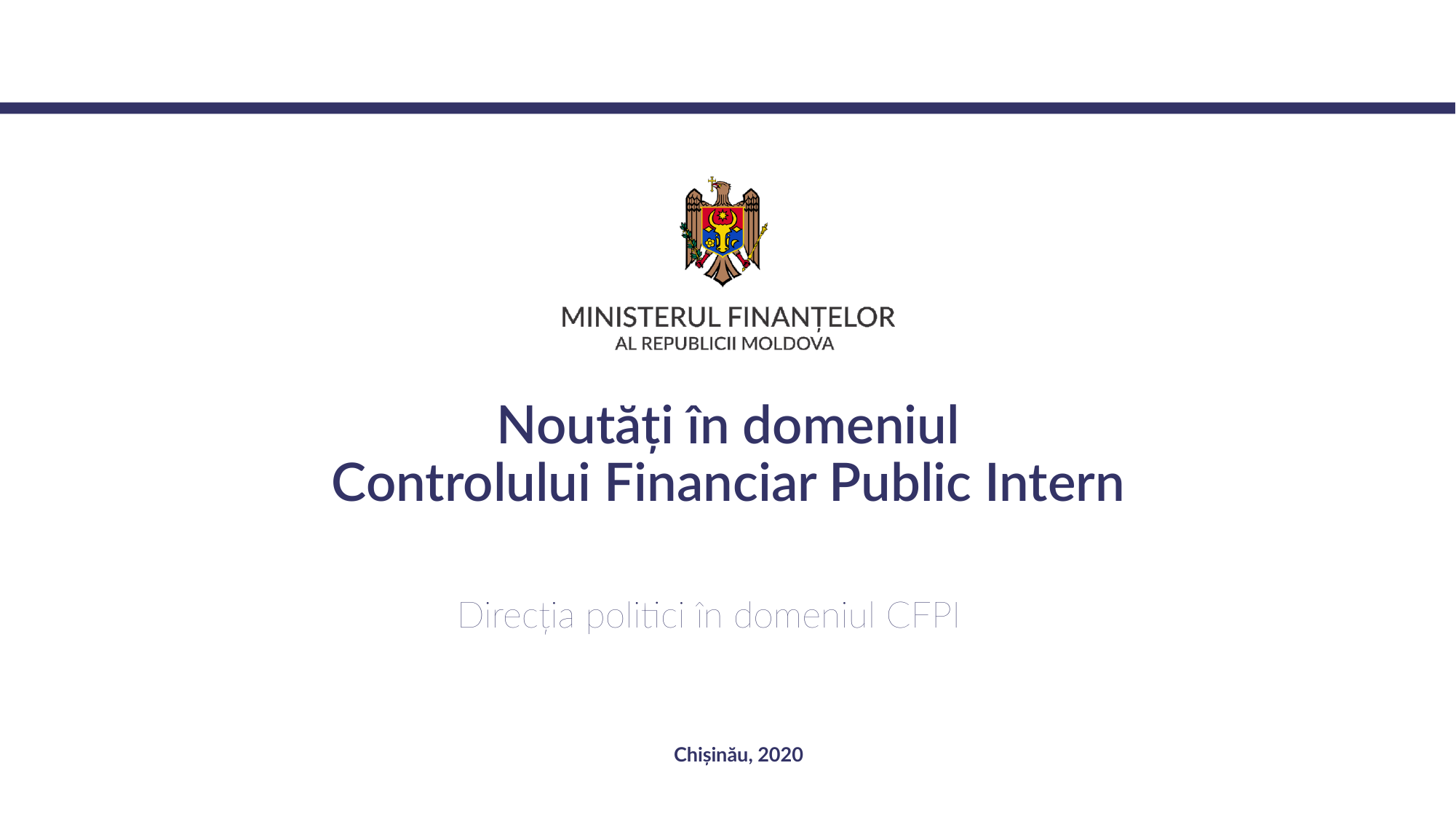

# Noutăți în domeniul Controlului Financiar Public Intern
Direcția politici în domeniul CFPI
Chișinău, 2020